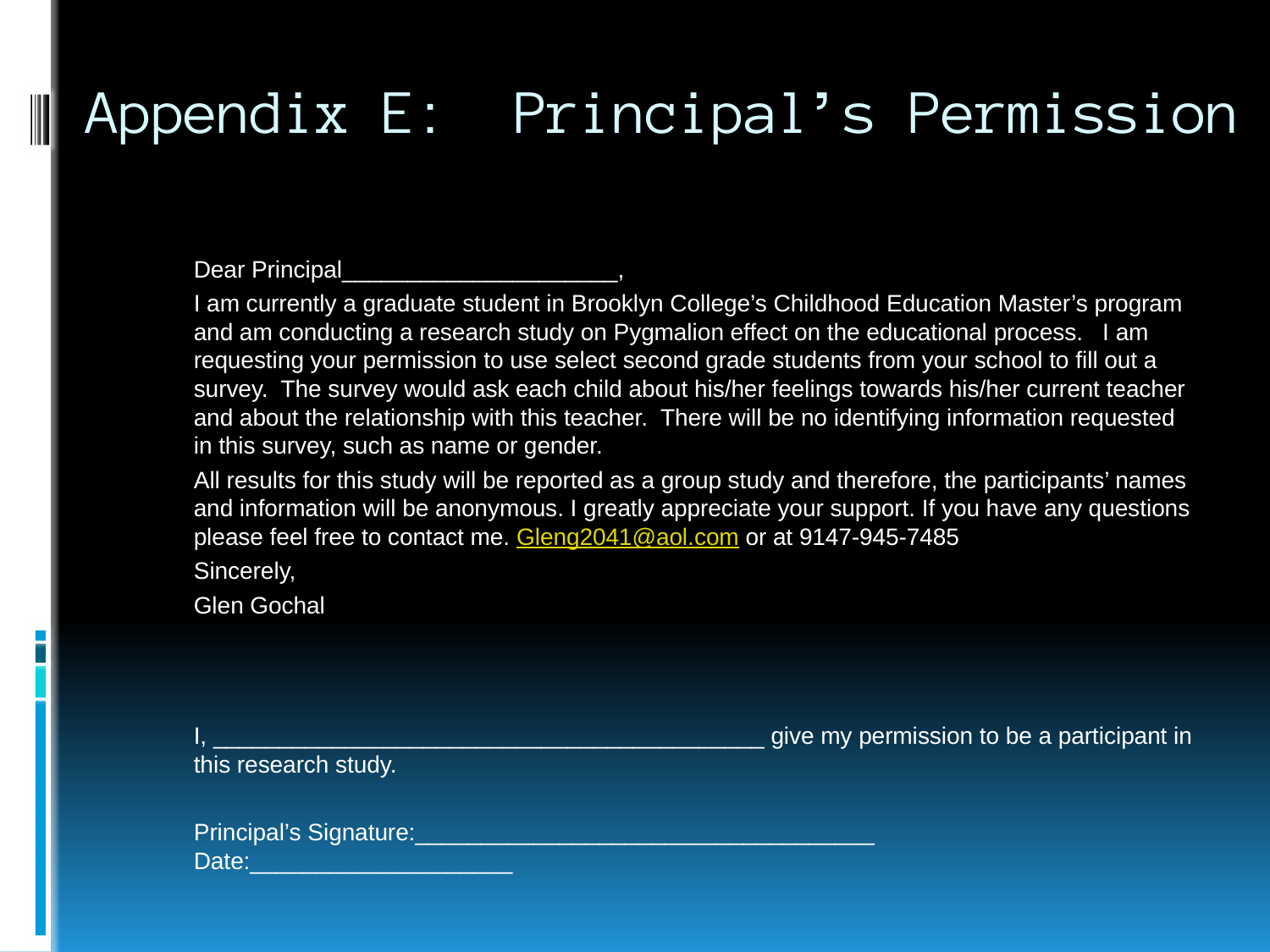

# Appendix E:  Principal’s Permission
	Dear Principal_____________________,
		I am currently a graduate student in Brooklyn College’s Childhood Education Master’s program and am conducting a research study on Pygmalion effect on the educational process.   I am requesting your permission to use select second grade students from your school to fill out a survey.  The survey would ask each child about his/her feelings towards his/her current teacher and about the relationship with this teacher.  There will be no identifying information requested in this survey, such as name or gender.
		All results for this study will be reported as a group study and therefore, the participants’ names and information will be anonymous. I greatly appreciate your support. If you have any questions please feel free to contact me. Gleng2041@aol.com or at 9147-945-7485
	Sincerely,
	Glen Gochal

I, __________________________________________ give my permission to be a participant in this research study.

	Principal’s Signature:___________________________________ Date:____________________